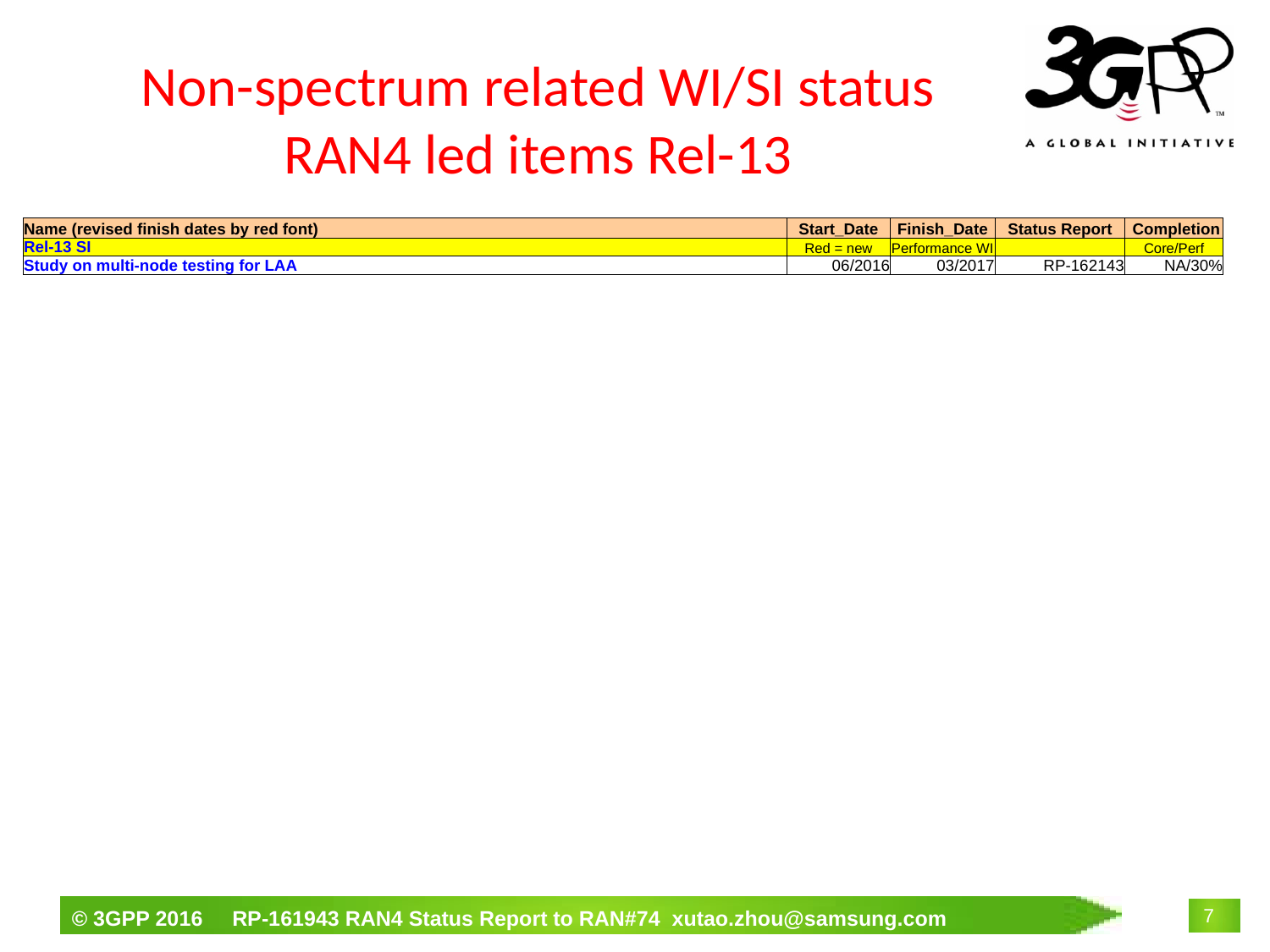

# Non-spectrum related WI/SI status RAN4 led items Rel-13
| Name (revised finish dates by red font) | Start\_Date | Finish\_Date | Status Report | Completion |
| --- | --- | --- | --- | --- |
| Rel-13 SI | Red = new | Performance WI |  | Core/Perf |
| Study on multi-node testing for LAA | 06/2016 | 03/2017 | RP-162143 | NA/30% |